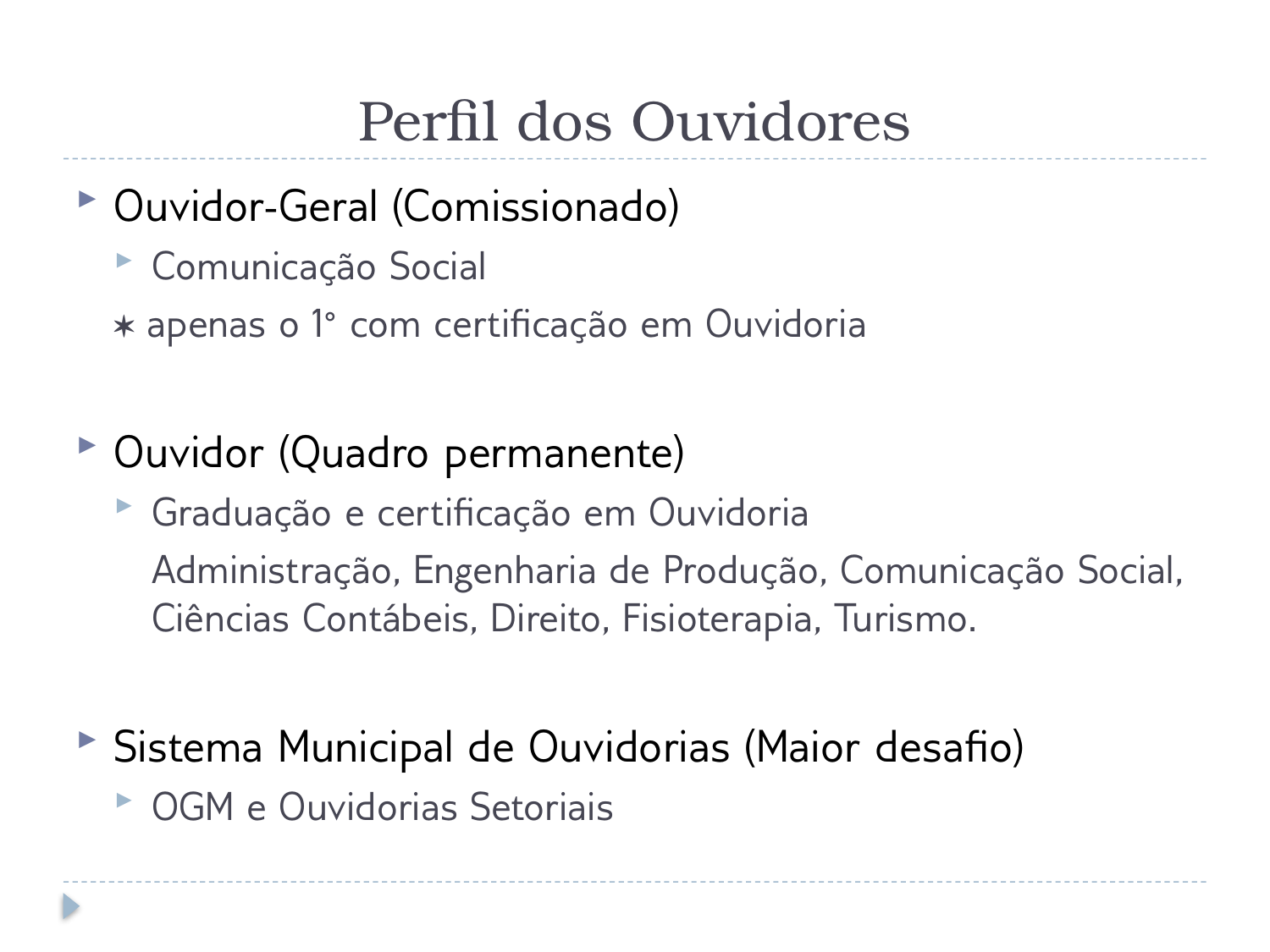

# Perfil dos Ouvidores
Ouvidor-Geral (Comissionado)
Comunicação Social
∗ apenas o 1° com certificação em Ouvidoria

Ouvidor (Quadro permanente)
Graduação e certificação em Ouvidoria
	Administração, Engenharia de Produção, Comunicação Social, Ciências Contábeis, Direito, Fisioterapia, Turismo.

Sistema Municipal de Ouvidorias (Maior desafio)
OGM e Ouvidorias Setoriais